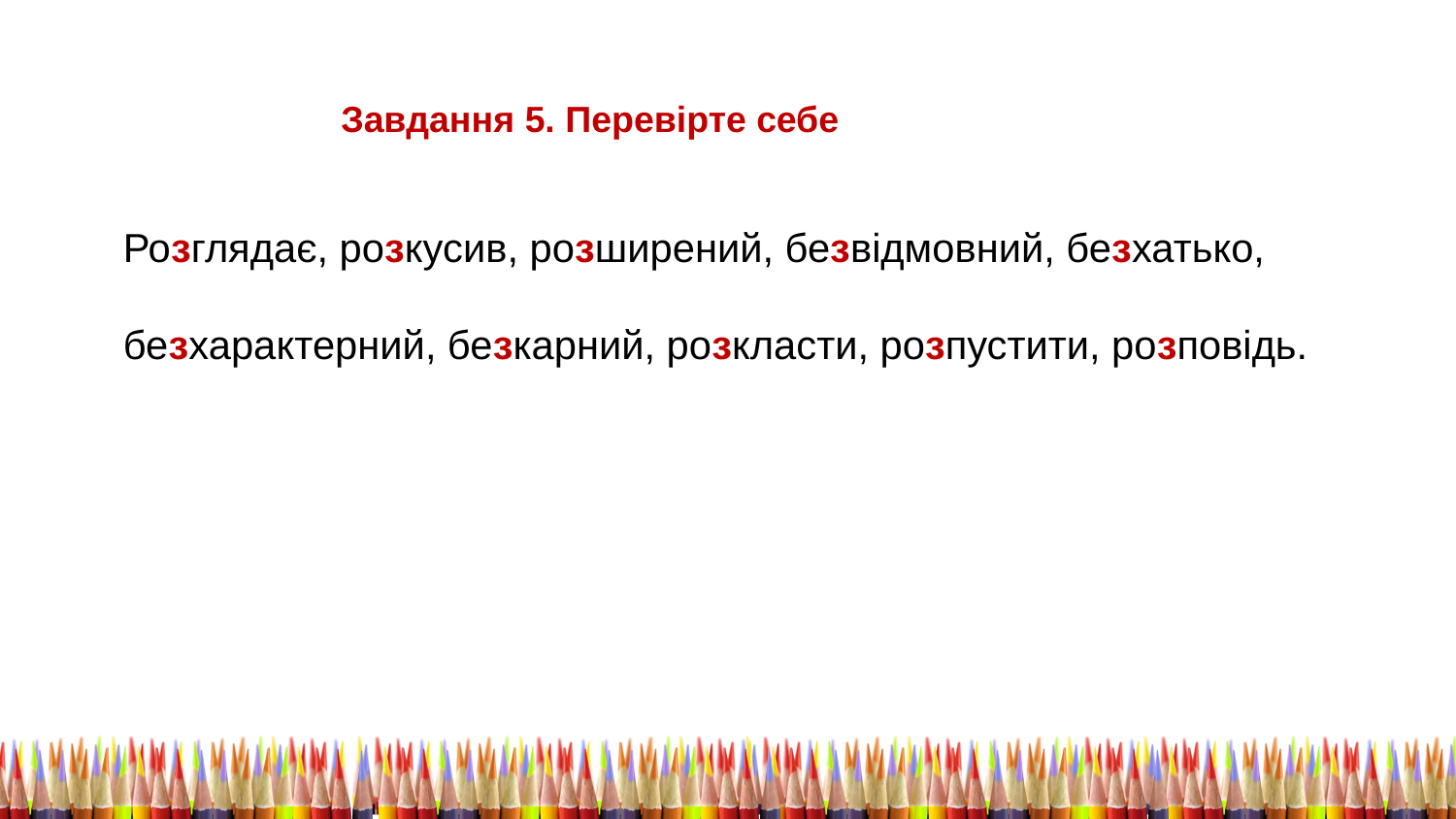

Завдання 5. Перевірте себе
Розглядає, розкусив, розширений, безвідмовний, безхатько,

безхарактерний, безкарний, розкласти, розпустити, розповідь.